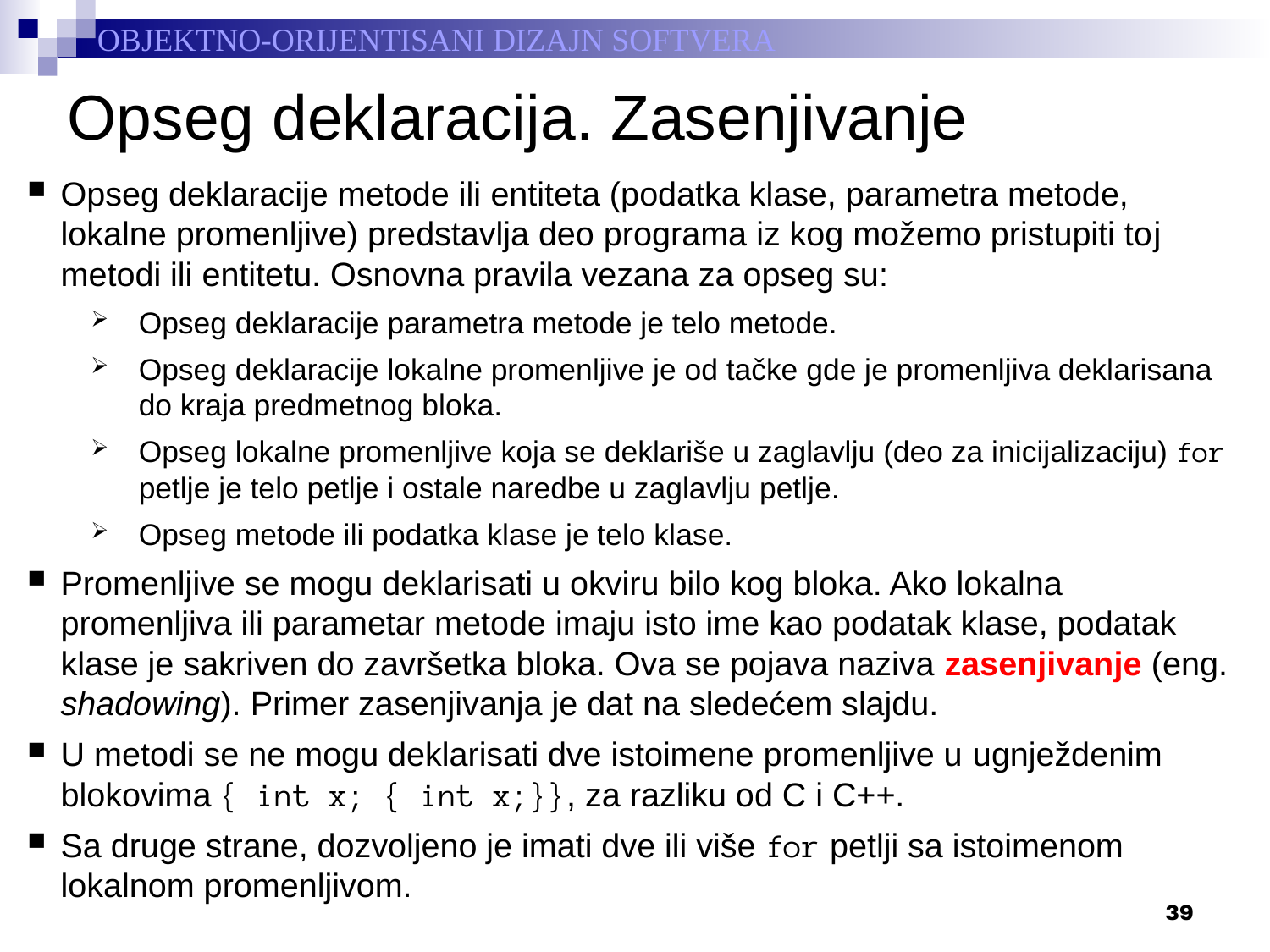

# Opseg deklaracija. Zasenjivanje
Opseg deklaracije metode ili entiteta (podatka klase, parametra metode, lokalne promenljive) predstavlja deo programa iz kog možemo pristupiti toj metodi ili entitetu. Osnovna pravila vezana za opseg su:
Opseg deklaracije parametra metode je telo metode.
Opseg deklaracije lokalne promenljive je od tačke gde je promenljiva deklarisana do kraja predmetnog bloka.
Opseg lokalne promenljive koja se deklariše u zaglavlju (deo za inicijalizaciju) for petlje je telo petlje i ostale naredbe u zaglavlju petlje.
Opseg metode ili podatka klase je telo klase.
Promenljive se mogu deklarisati u okviru bilo kog bloka. Ako lokalna promenljiva ili parametar metode imaju isto ime kao podatak klase, podatak klase je sakriven do završetka bloka. Ova se pojava naziva zasenjivanje (eng. shadowing). Primer zasenjivanja je dat na sledećem slajdu.
U metodi se ne mogu deklarisati dve istoimene promenljive u ugnježdenim blokovima { int x; { int x;}}, za razliku od C i C++.
Sa druge strane, dozvoljeno je imati dve ili više for petlji sa istoimenom lokalnom promenljivom.
39